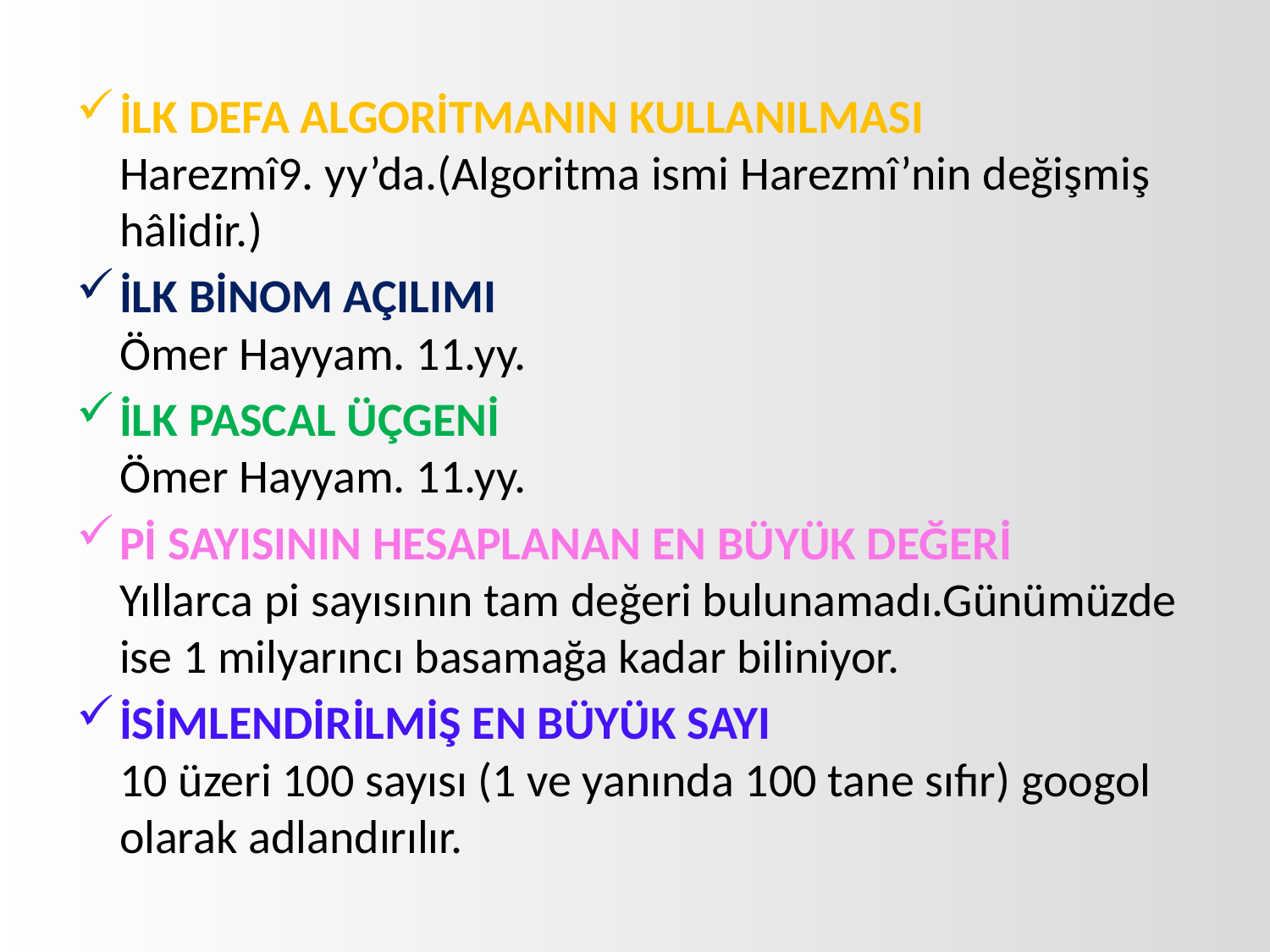

İLK DEFA ALGORİTMANIN KULLANILMASI
Harezmî9. yy’da.(Algoritma ismi Harezmî’nin değişmiş hâlidir.)
İLK BİNOM AÇILIMI
Ömer Hayyam. 11.yy.
İLK PASCAL ÜÇGENİ
Ömer Hayyam. 11.yy.
Pİ SAYISININ HESAPLANAN EN BÜYÜK DEĞERİ
Yıllarca pi sayısının tam değeri bulunamadı.Günümüzde ise 1 milyarıncı basamağa kadar biliniyor.
İSİMLENDİRİLMİŞ EN BÜYÜK SAYI
10 üzeri 100 sayısı (1 ve yanında 100 tane sıfır) googol olarak adlandırılır.